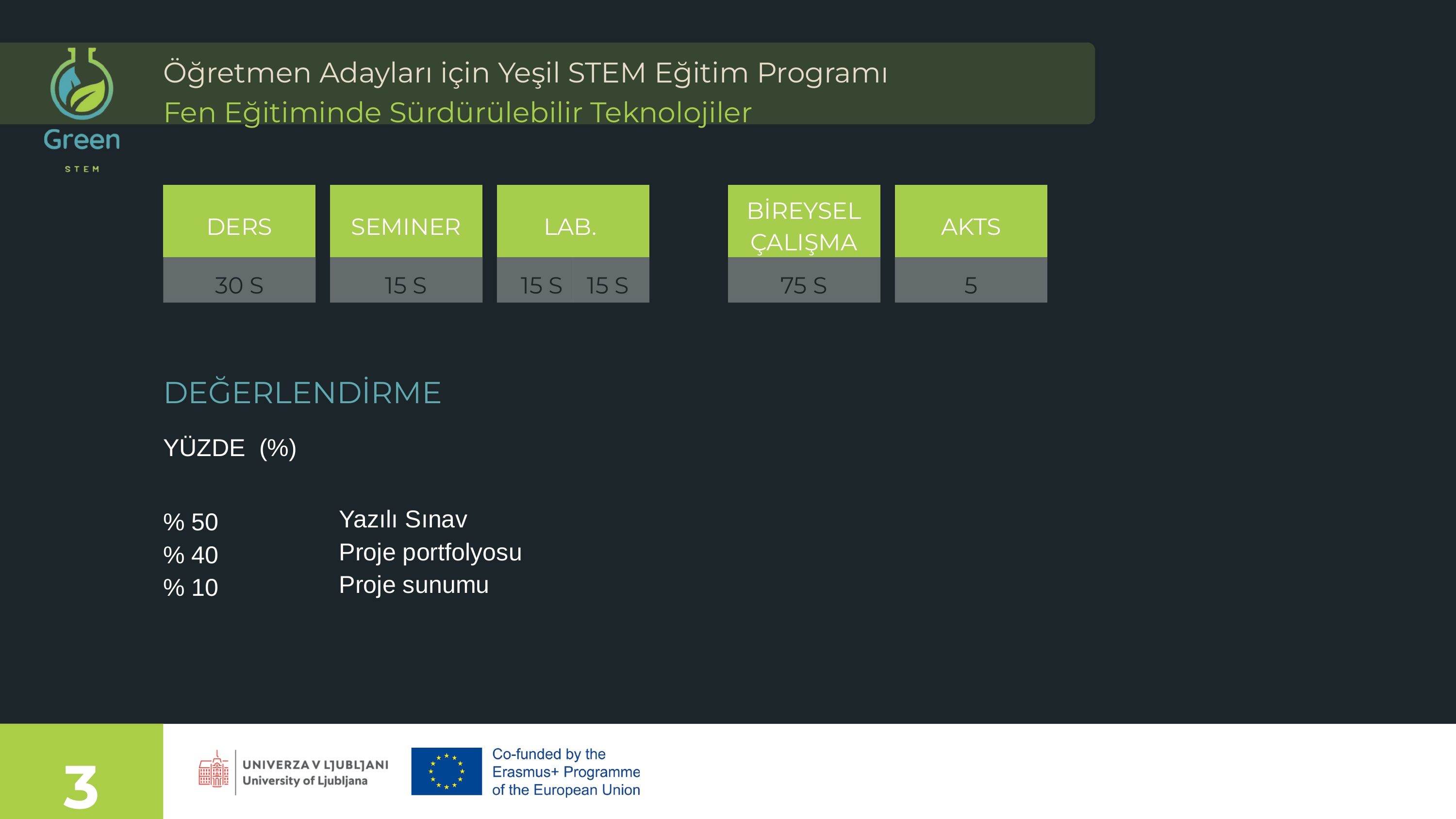

Öğretmen Adayları için Yeşil STEM Eğitim Programı
Fen Eğitiminde Sürdürülebilir Teknolojiler

DERS

SEMINER

LAB.

BİREYSEL ÇALIŞMA

AKTS

30 S

15 S

15 S

15 S

75 S

5
DEĞERLENDİRME
YÜZDE  (%)
 Yazılı Sınav
 Proje portfolyosu
 Proje sunumu

% 50
% 40
% 10

3

Presented by Rachelle Beaudry